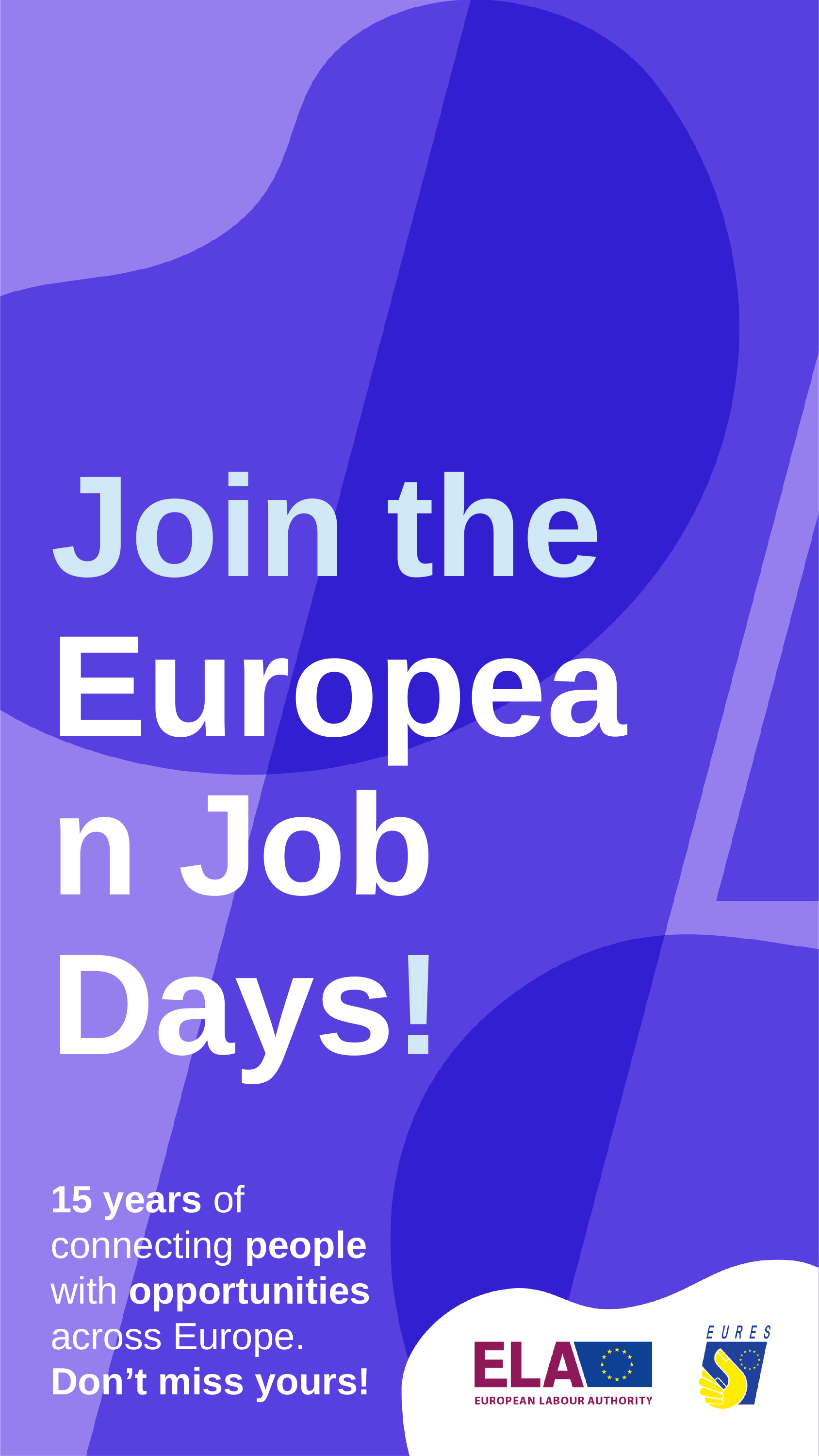

Join the European Job Days!

15 years of connecting people with opportunities across Europe. Don’t miss yours!